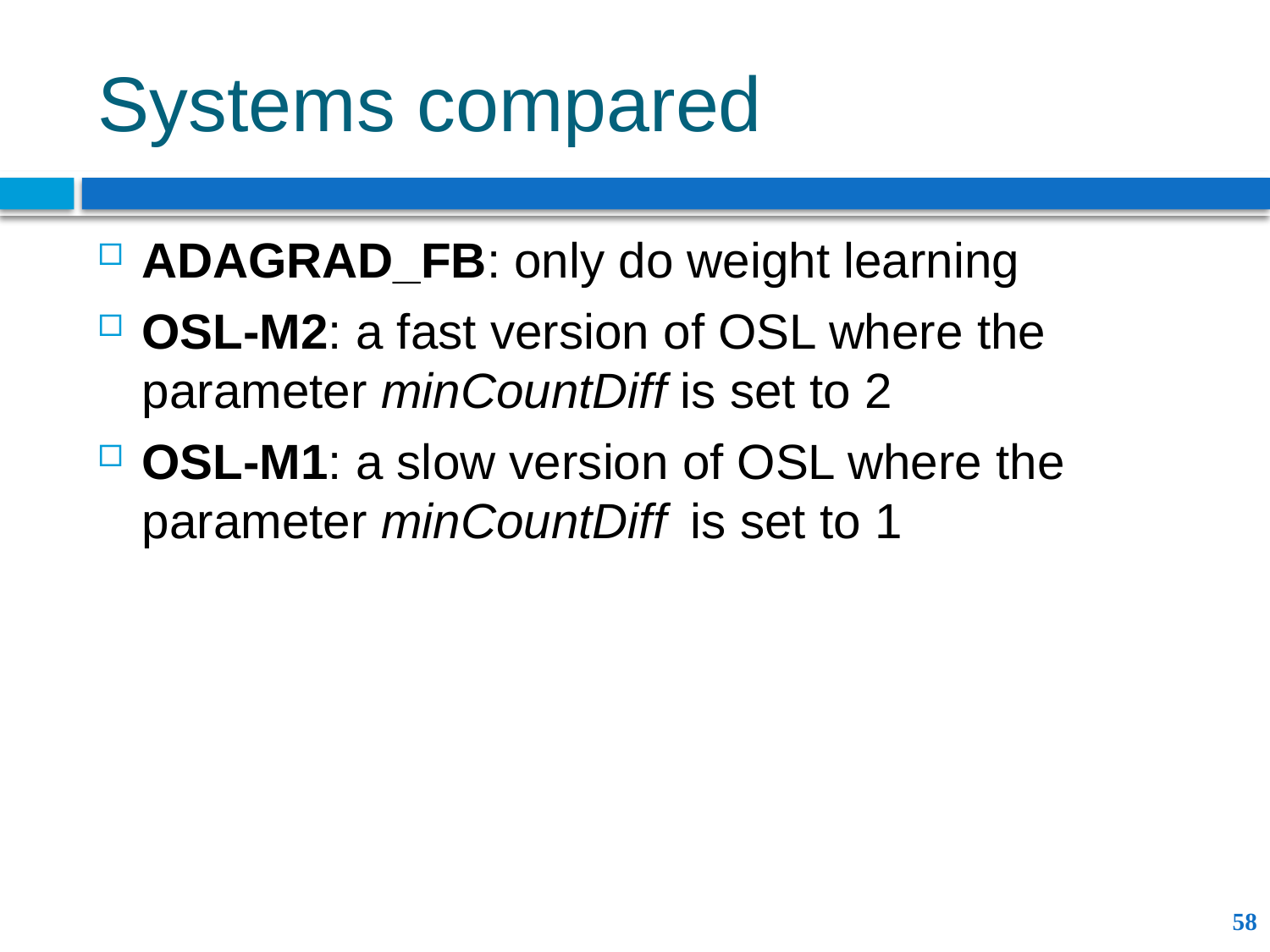

# Systems compared
ADAGRAD_FB: only do weight learning
OSL-M2: a fast version of OSL where the parameter minCountDiff is set to 2
OSL-M1: a slow version of OSL where the parameter minCountDiff  is set to 1
58